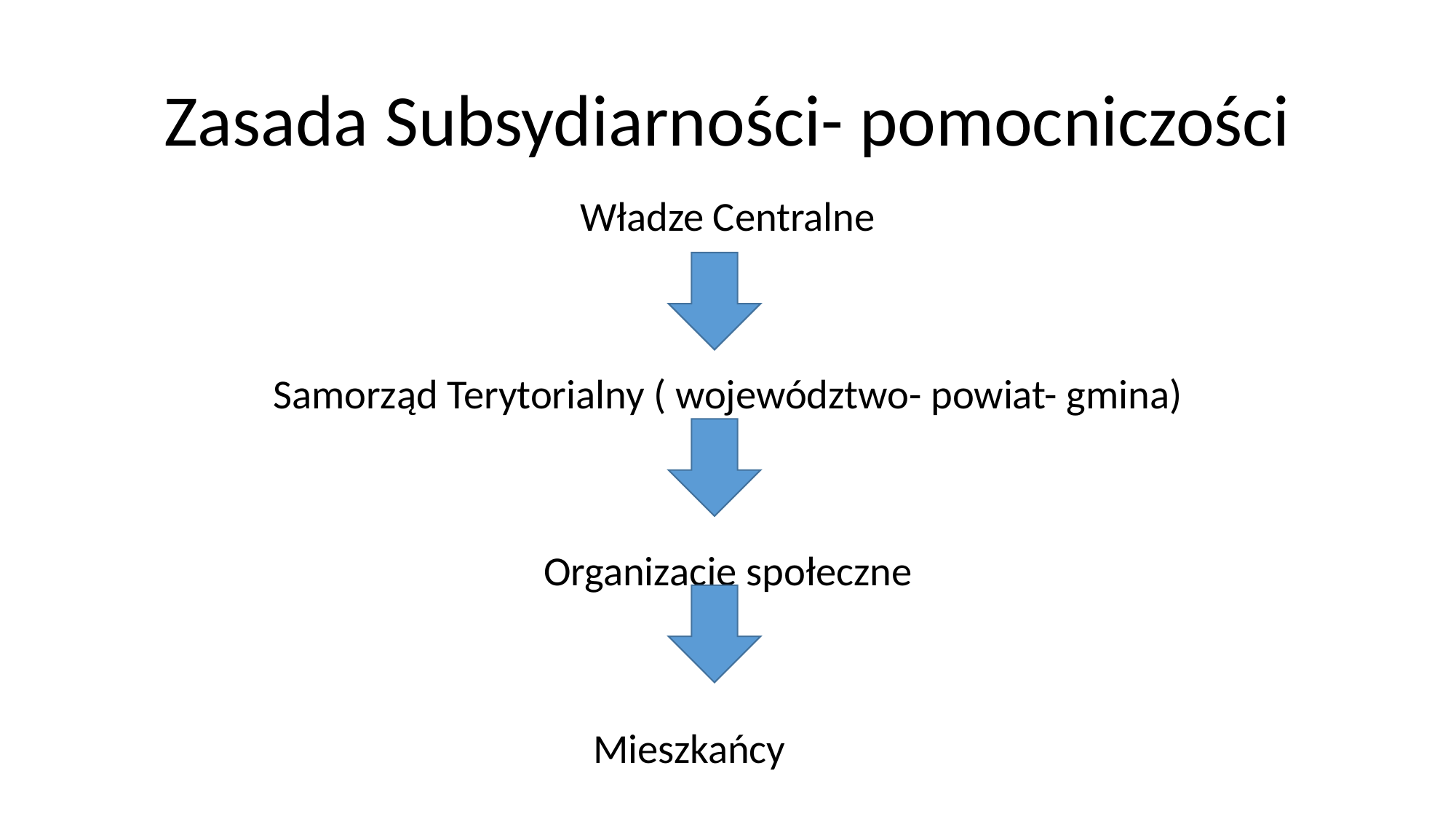

# Zasada Subsydiarności- pomocniczości
Władze Centralne

Samorząd Terytorialny ( województwo- powiat- gmina)

Organizacje społeczne

                                                    Mieszkańcy